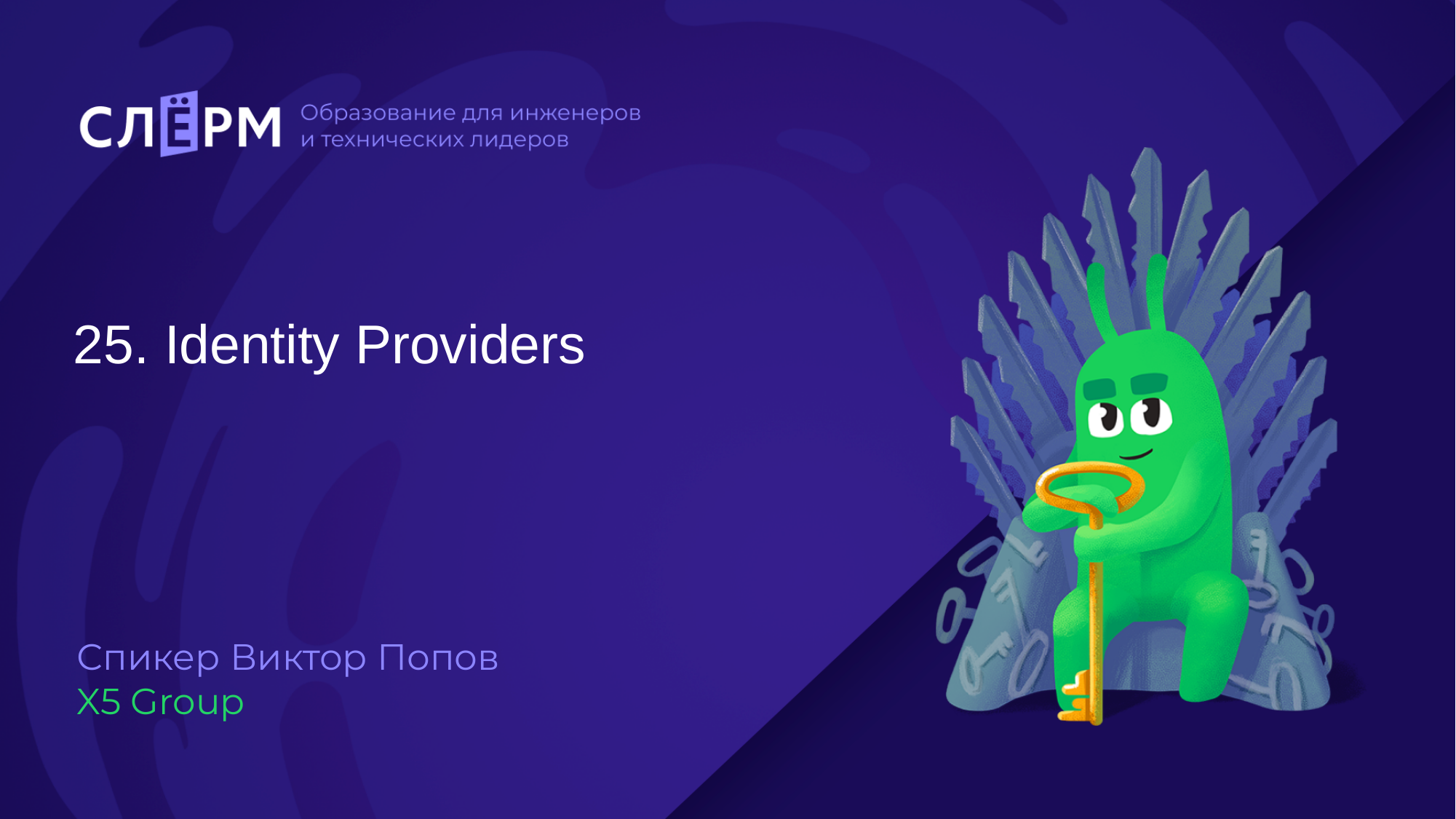

# 25. Identity Providers
Спикер Виктор Попов
X5 Group